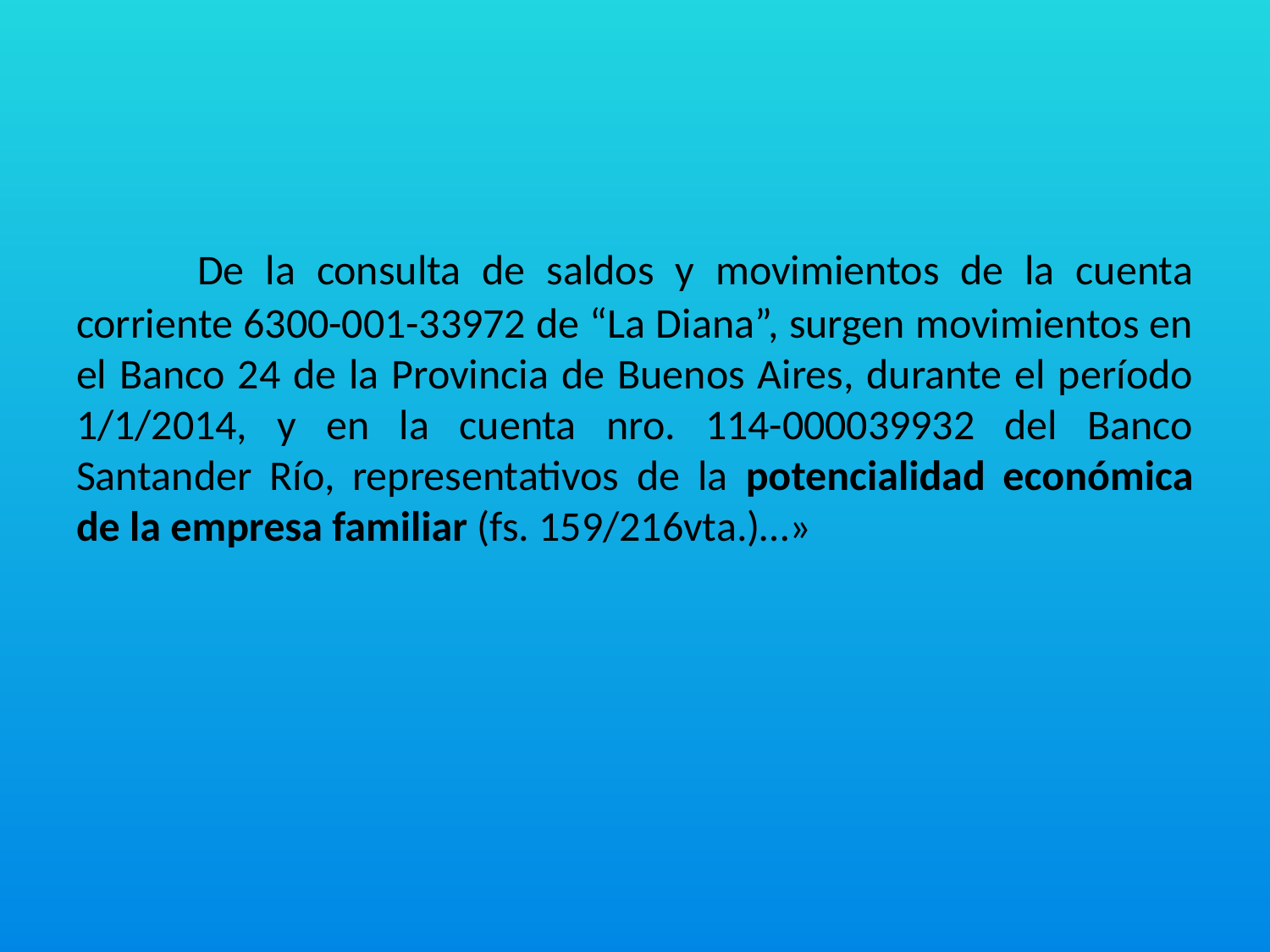

#
     De la consulta de saldos y movimientos de la cuenta corriente 6300-001-33972 de “La Diana”, surgen movimientos en el Banco 24 de la Provincia de Buenos Aires, durante el período 1/1/2014, y en la cuenta nro. 114-000039932 del Banco Santander Río, representativos de la potencialidad económica de la empresa familiar (fs. 159/216vta.)…»